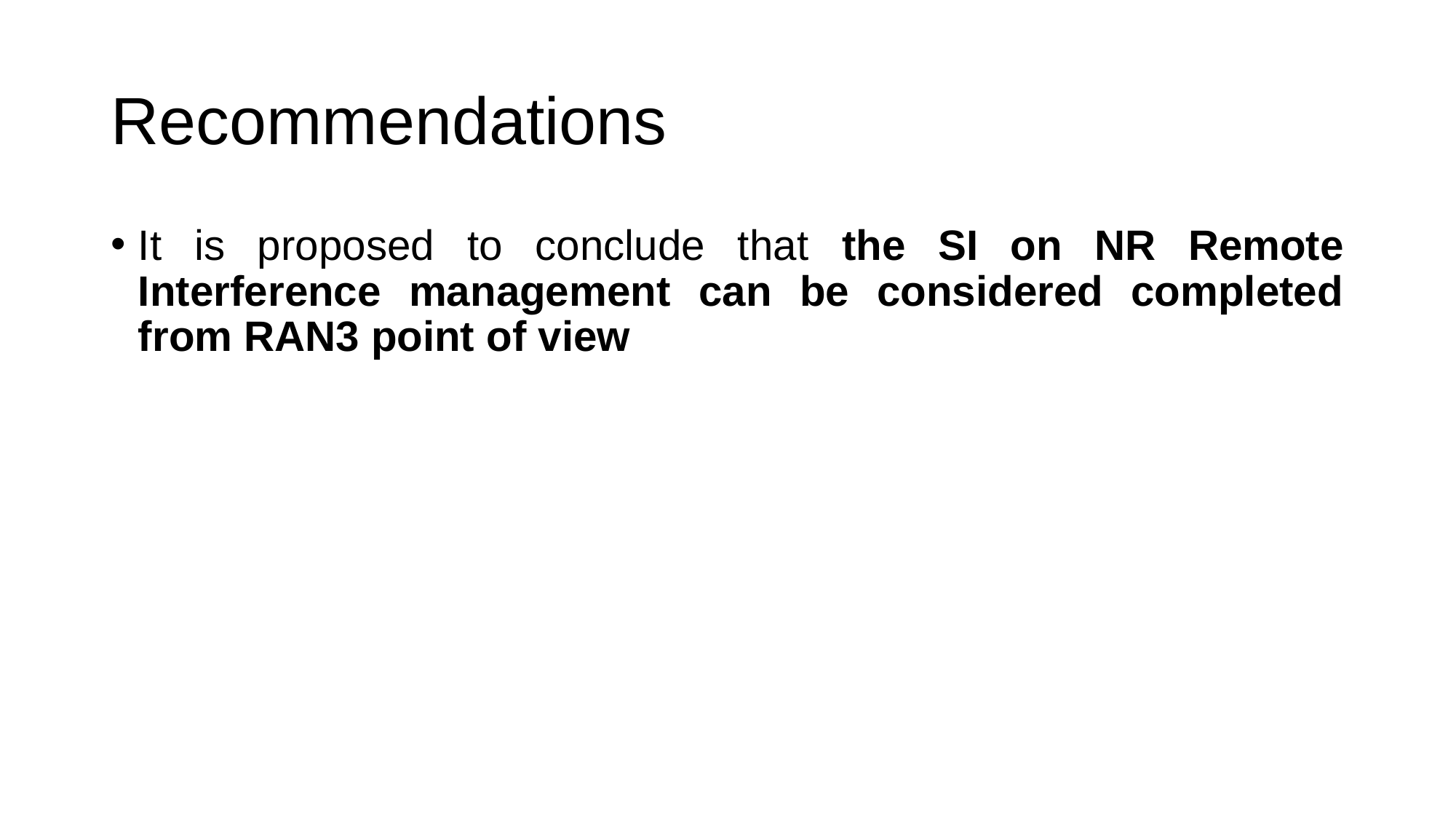

# Recommendations
It is proposed to conclude that the SI on NR Remote Interference management can be considered completed from RAN3 point of view